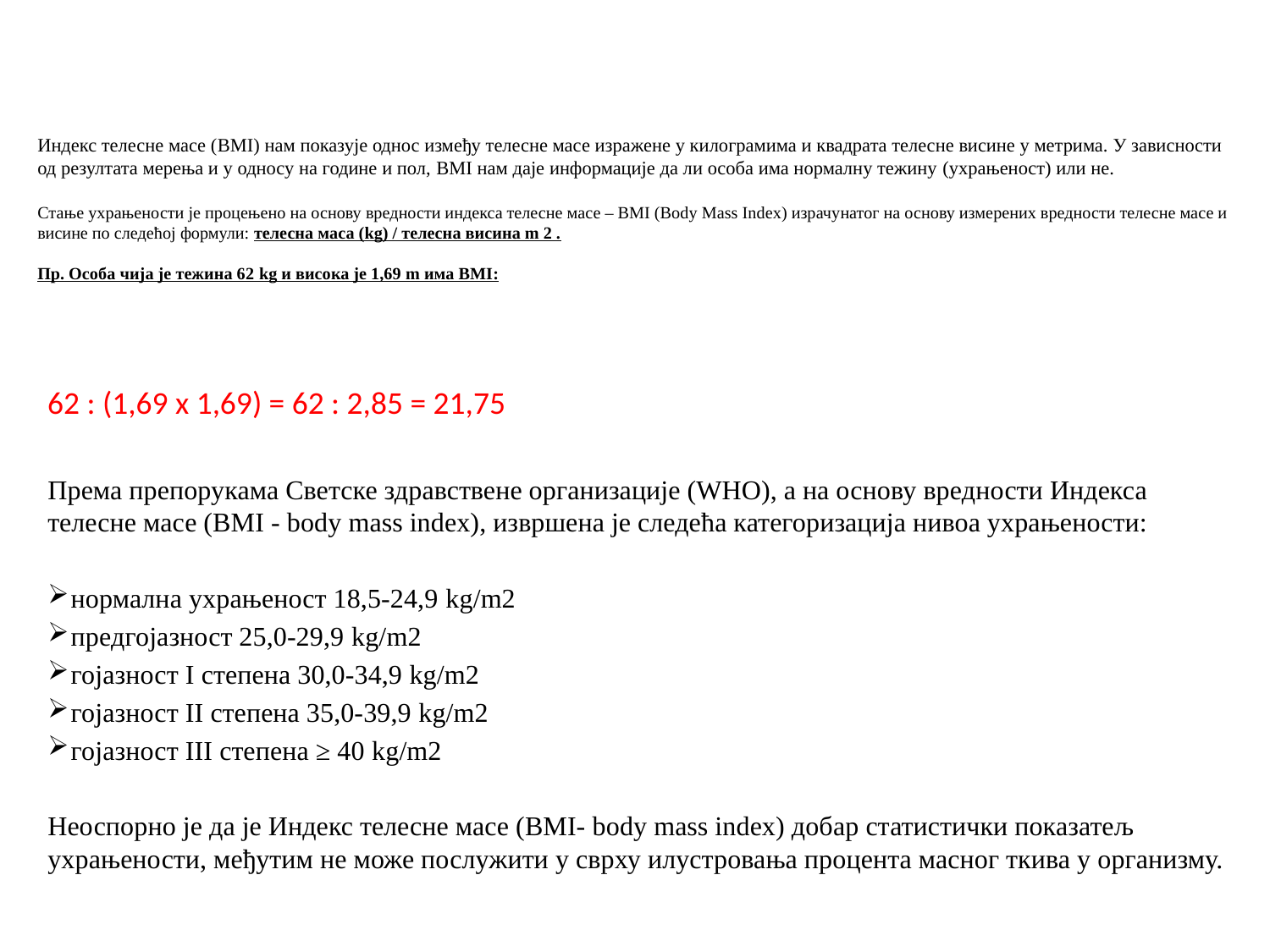

# Индекс телесне масе (BMI) нам показује однос између телесне масе изражене у килограмима и квадрата телесне висине у метрима. У зависности од резултата мерења и у односу на године и пол, BMI нам даје информације да ли особа има нормалну тежину (ухрањеност) или не. Стање ухрањености је процењено на основу вредности индекса телесне масе – BMI (Body Mass Index) израчунатог на основу измерених вредности телесне масе и висине по следећој формули: телесна маса (kg) / телесна висина m 2 . Пр. Особа чија је тежина 62 kg и висока је 1,69 m има BMI:
62 : (1,69 x 1,69) = 62 : 2,85 = 21,75
Према препорукама Светске здравствене организације (WHO), а на основу вредности Индекса телесне масе (BMI - body mass index), извршена је следећа категоризација нивоа ухрањености:

 нормална ухрањеност 18,5-24,9 kg/m2
 предгојазност 25,0-29,9 kg/m2
 гојазност I степена 30,0-34,9 kg/m2
 гојазност II степена 35,0-39,9 kg/m2
 гојазност III степена ≥ 40 kg/m2

Неоспорно је да је Индекс телесне масе (BMI- body mass index) добар статистички показатељ ухрањености, међутим не може послужити у сврху илустровања процента масног ткива у организму.